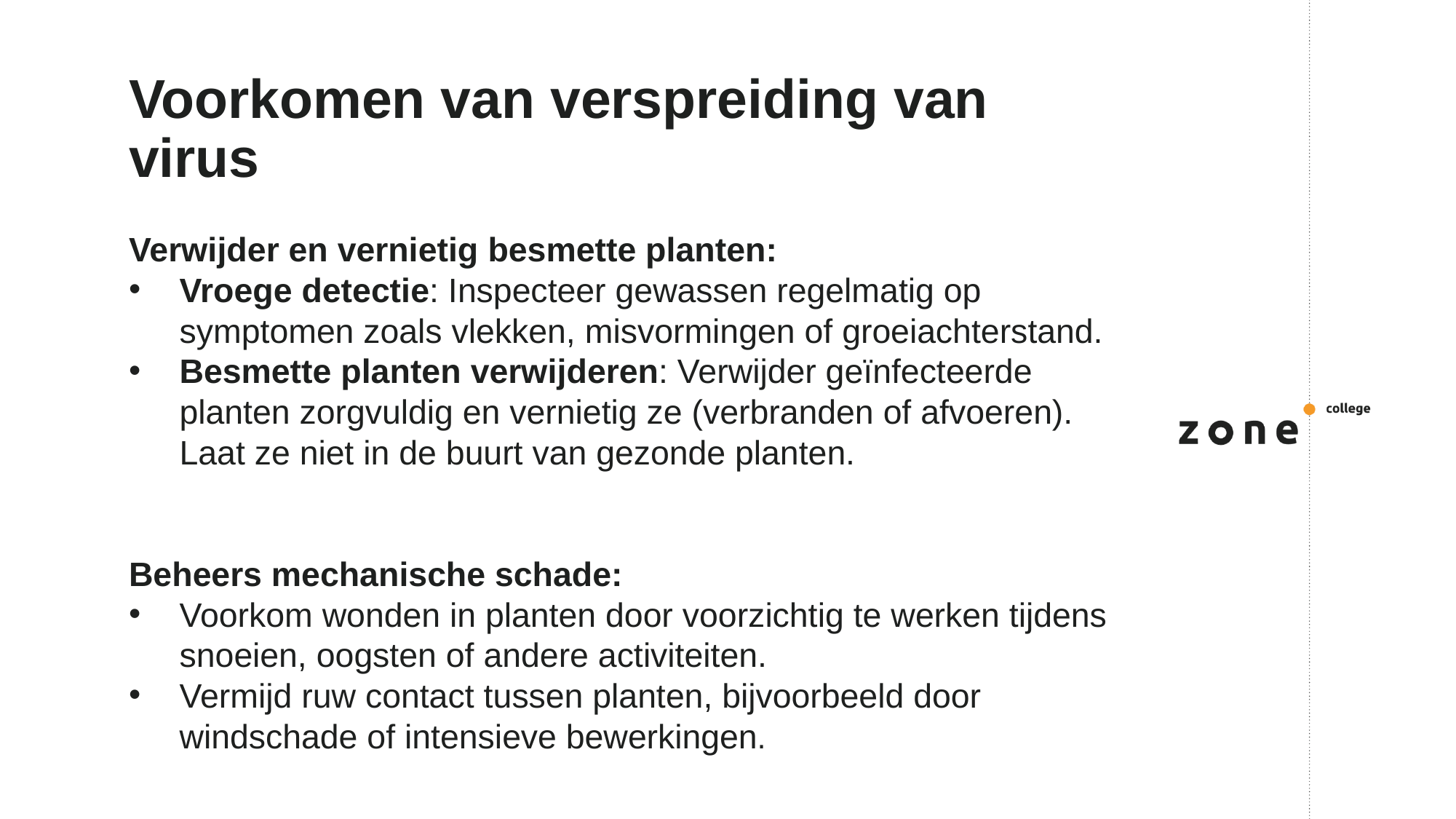

# Voorkomen van verspreiding van virus
Verwijder en vernietig besmette planten:
Vroege detectie: Inspecteer gewassen regelmatig op symptomen zoals vlekken, misvormingen of groeiachterstand.
Besmette planten verwijderen: Verwijder geïnfecteerde planten zorgvuldig en vernietig ze (verbranden of afvoeren). Laat ze niet in de buurt van gezonde planten.

Beheers mechanische schade:
Voorkom wonden in planten door voorzichtig te werken tijdens snoeien, oogsten of andere activiteiten.
Vermijd ruw contact tussen planten, bijvoorbeeld door windschade of intensieve bewerkingen.